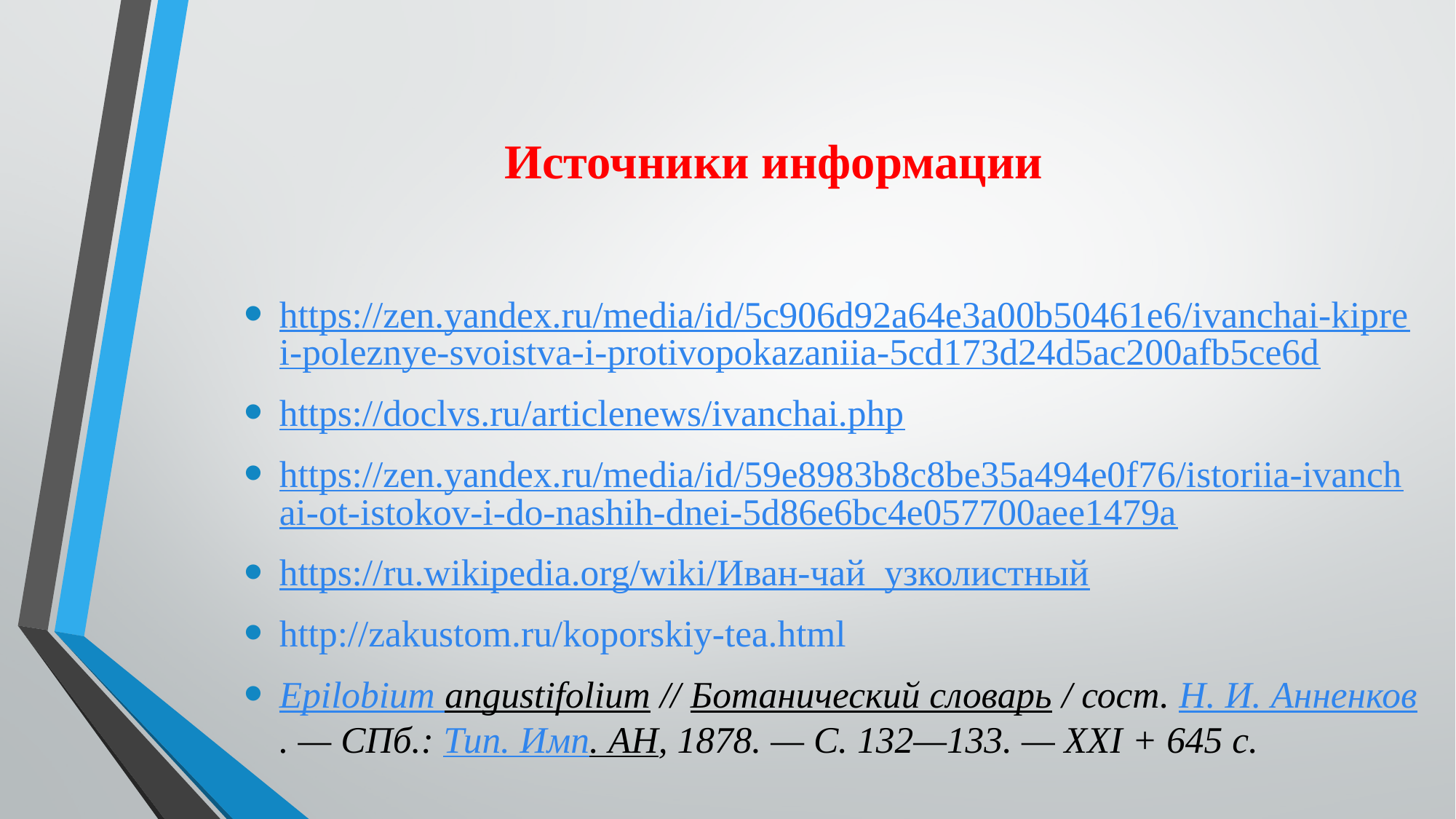

# Источники информации
https://zen.yandex.ru/media/id/5c906d92a64e3a00b50461e6/ivanchai-kiprei-poleznye-svoistva-i-protivopokazaniia-5cd173d24d5ac200afb5ce6d
https://doclvs.ru/articlenews/ivanchai.php
https://zen.yandex.ru/media/id/59e8983b8c8be35a494e0f76/istoriia-ivanchai-ot-istokov-i-do-nashih-dnei-5d86e6bc4e057700aee1479a
https://ru.wikipedia.org/wiki/Иван-чай_узколистный
http://zakustom.ru/koporskiy-tea.html
Epilobium angustifolium // Ботанический словарь / сост. Н. И. Анненков. — СПб.: Тип. Имп. АН, 1878. — С. 132—133. — XXI + 645 с.